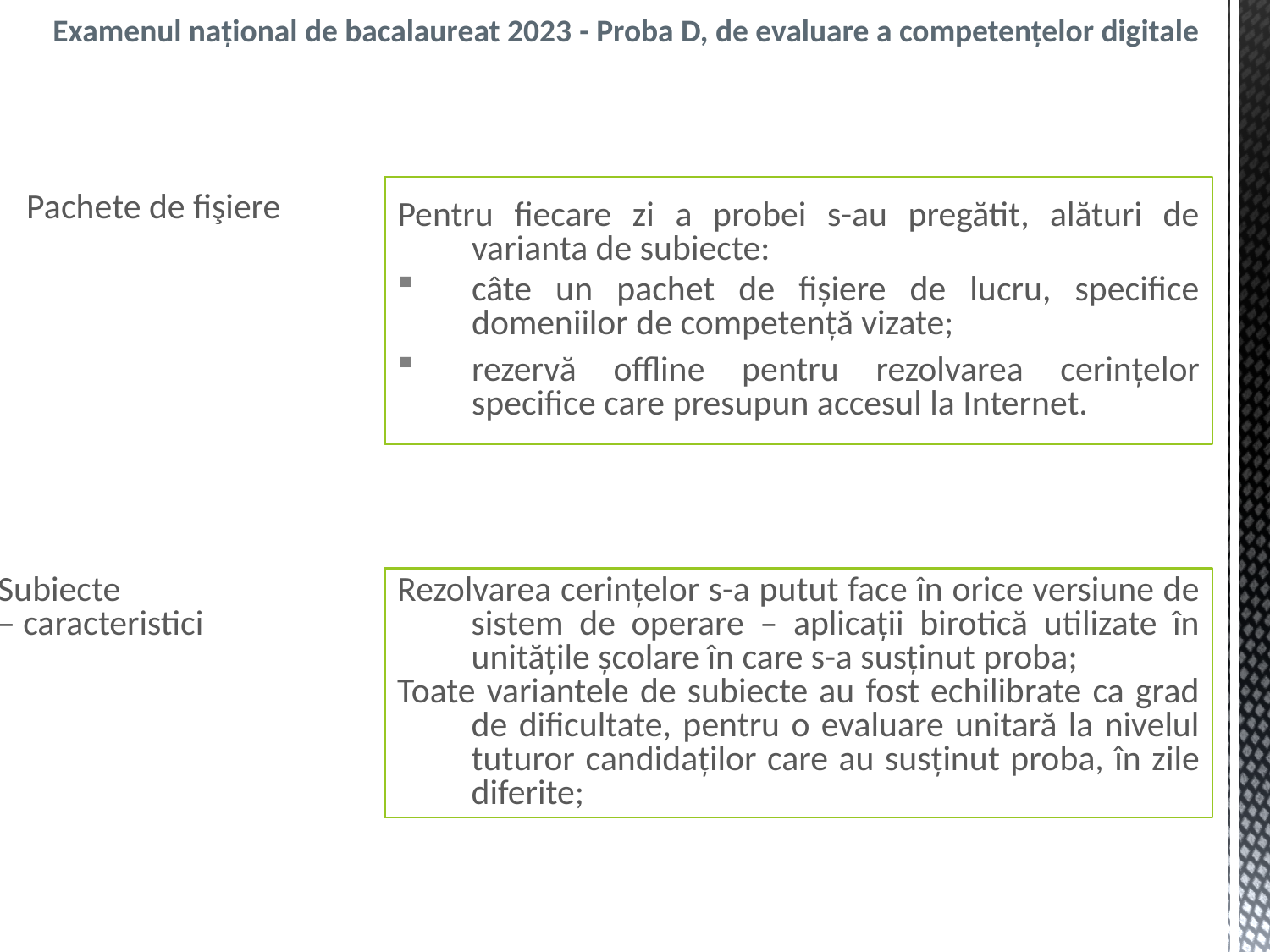

Examenul național de bacalaureat 2023 - Proba D, de evaluare a competenţelor digitale

Pachete de fişiere
Pentru fiecare zi a probei s-au pregătit, alături de varianta de subiecte:
câte un pachet de fişiere de lucru, specifice domeniilor de competenţă vizate;
rezervă offline pentru rezolvarea cerinţelor specifice care presupun accesul la Internet.
Subiecte
– caracteristici
Rezolvarea cerinţelor s-a putut face în orice versiune de sistem de operare – aplicații birotică utilizate în unitățile școlare în care s-a susținut proba;
Toate variantele de subiecte au fost echilibrate ca grad de dificultate, pentru o evaluare unitară la nivelul tuturor candidaţilor care au susţinut proba, în zile diferite;